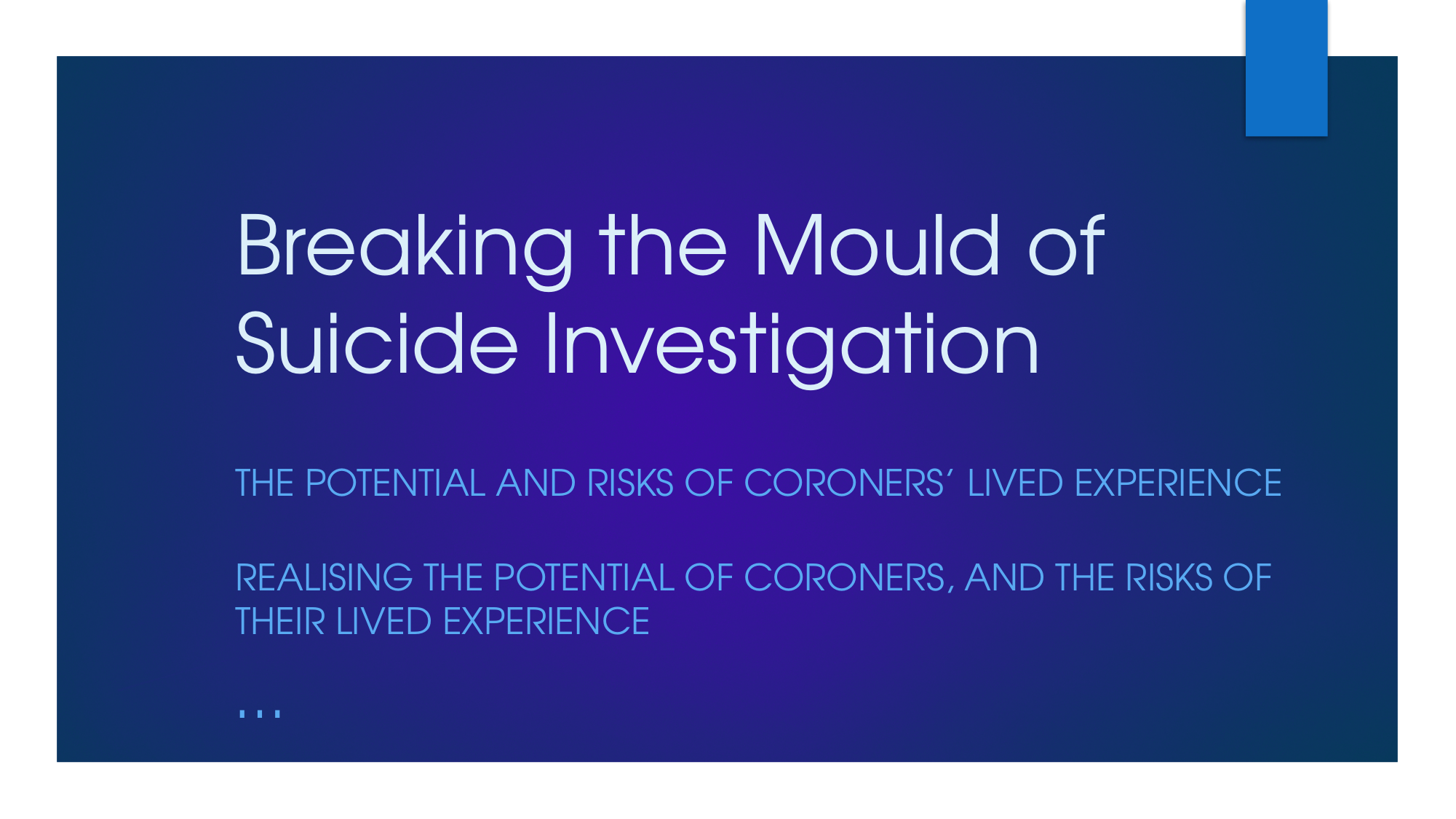

# Breaking the Mould of Suicide Investigation
The potential and risks of Coroners’ lived experience

Realising the potential of Coroners, and the risks of their lived experience

…